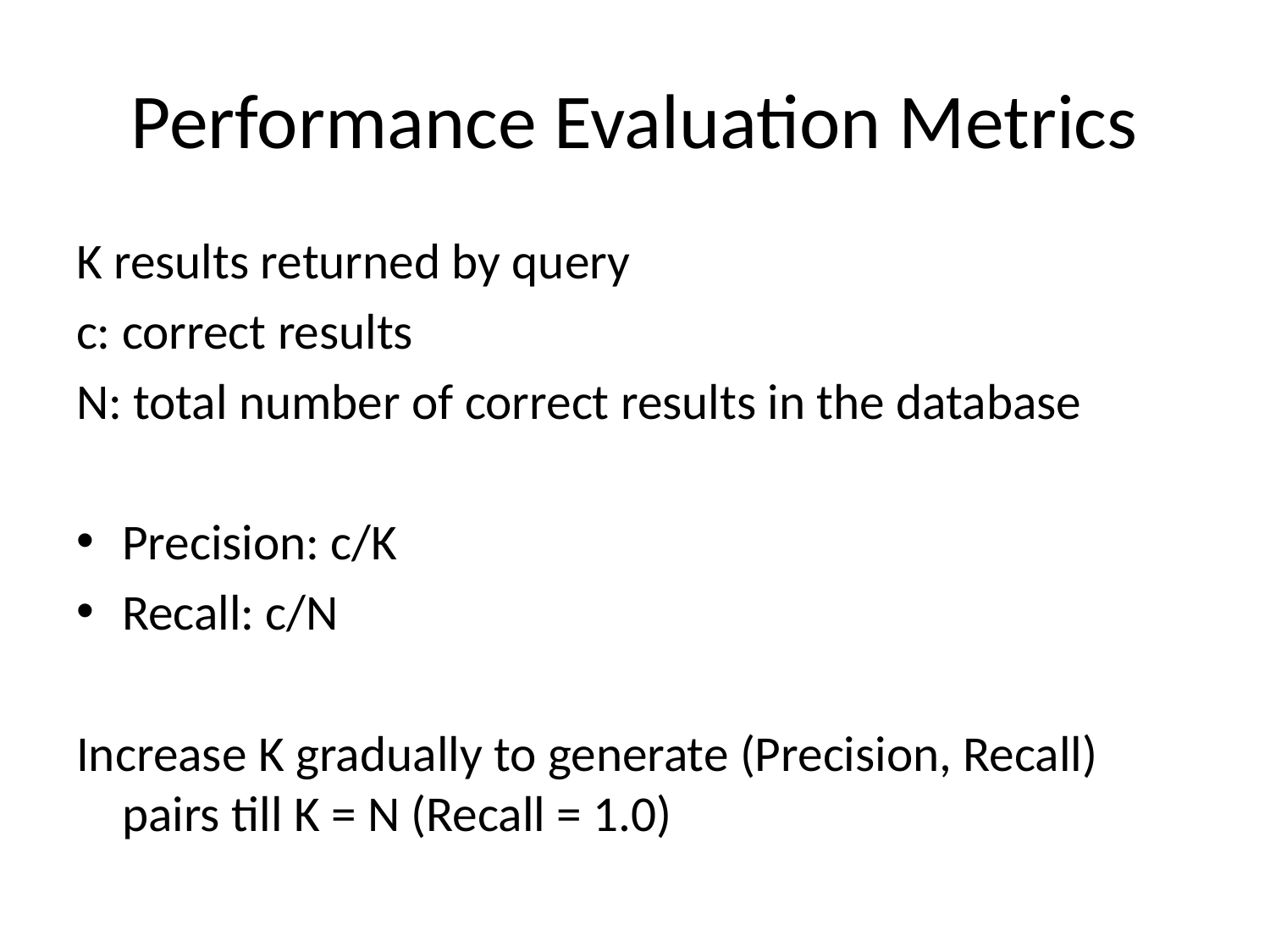

# Performance Evaluation Metrics
K results returned by query
c: correct results
N: total number of correct results in the database

Precision: c/K
Recall: c/N

Increase K gradually to generate (Precision, Recall) pairs till K = N (Recall = 1.0)